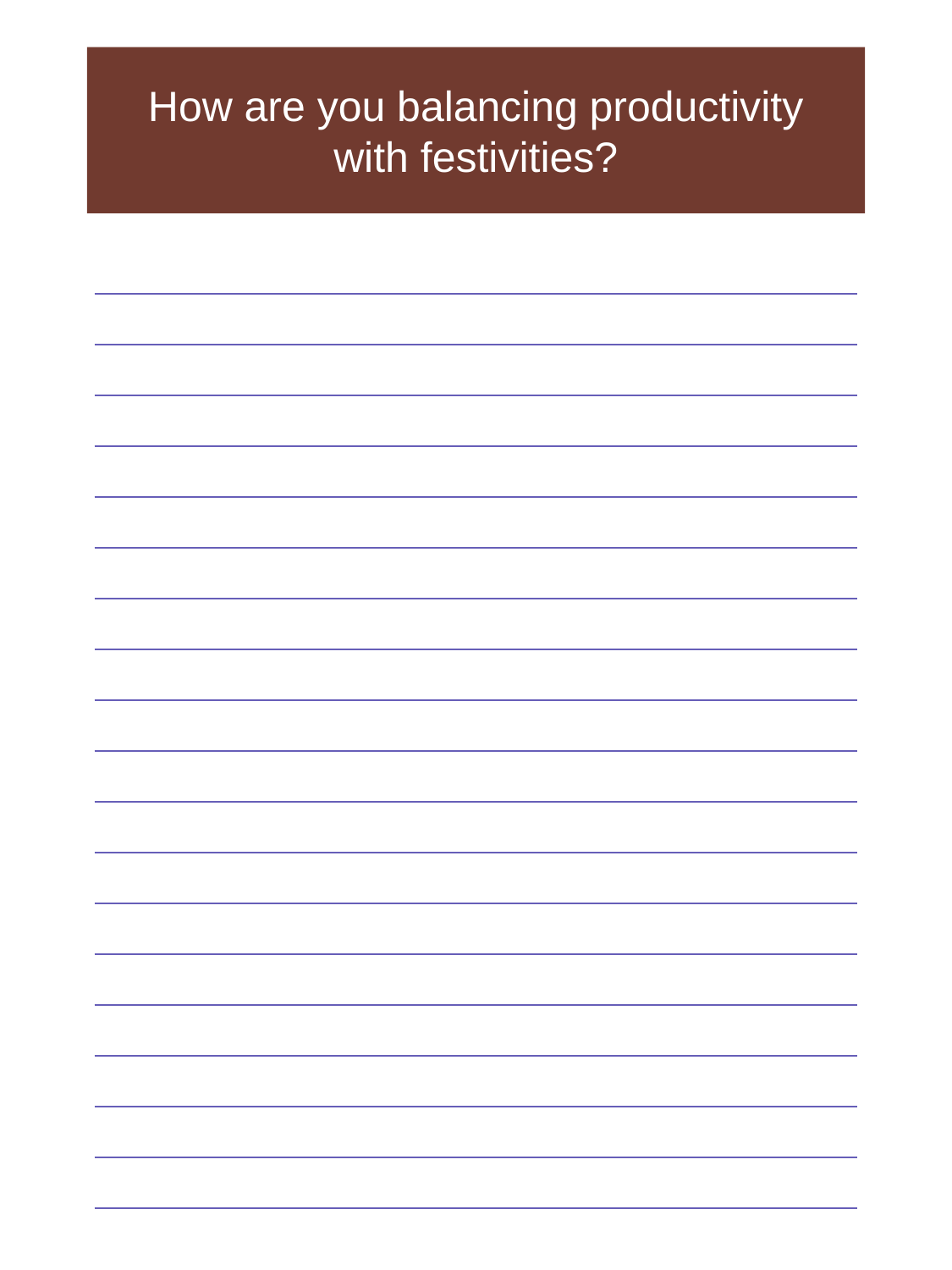

How are you balancing productivity with festivities?
|  |
| --- |
|  |
|  |
|  |
|  |
|  |
|  |
|  |
|  |
|  |
|  |
|  |
|  |
|  |
|  |
|  |
|  |
|  |